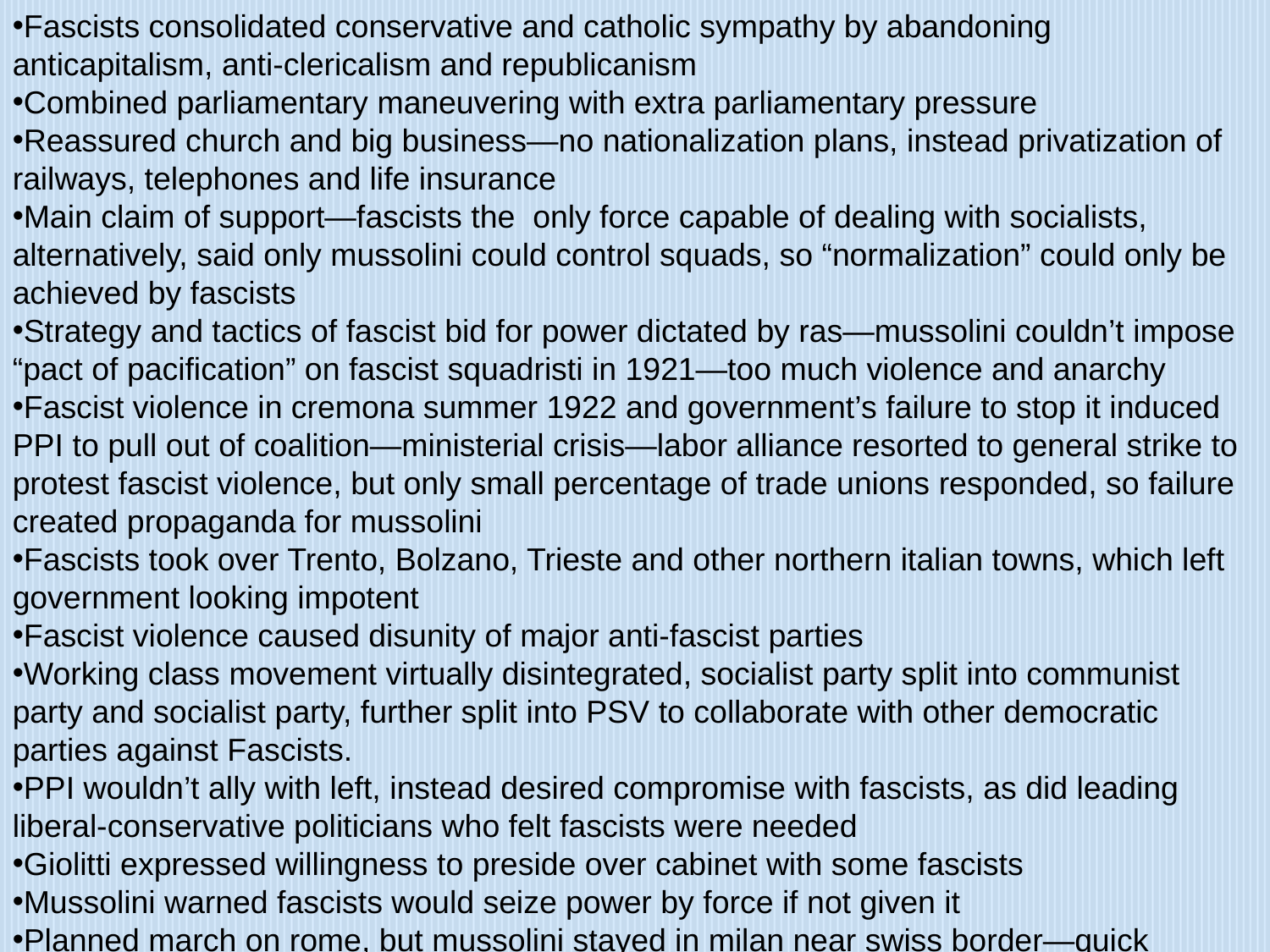

Fascists consolidated conservative and catholic sympathy by abandoning anticapitalism, anti-clericalism and republicanism
Combined parliamentary maneuvering with extra parliamentary pressure
Reassured church and big business—no nationalization plans, instead privatization of railways, telephones and life insurance
Main claim of support—fascists the  only force capable of dealing with socialists, alternatively, said only mussolini could control squads, so “normalization” could only be achieved by fascists
Strategy and tactics of fascist bid for power dictated by ras—mussolini couldn’t impose “pact of pacification” on fascist squadristi in 1921—too much violence and anarchy
Fascist violence in cremona summer 1922 and government’s failure to stop it induced PPI to pull out of coalition—ministerial crisis—labor alliance resorted to general strike to protest fascist violence, but only small percentage of trade unions responded, so failure created propaganda for mussolini
Fascists took over Trento, Bolzano, Trieste and other northern italian towns, which left government looking impotent
Fascist violence caused disunity of major anti-fascist parties
Working class movement virtually disintegrated, socialist party split into communist party and socialist party, further split into PSV to collaborate with other democratic parties against Fascists.
PPI wouldn’t ally with left, instead desired compromise with fascists, as did leading liberal-conservative politicians who felt fascists were needed
Giolitti expressed willingness to preside over cabinet with some fascists
Mussolini warned fascists would seize power by force if not given it
Planned march on rome, but mussolini stayed in milan near swiss border—quick getaway, and in the event, strong bargaining position